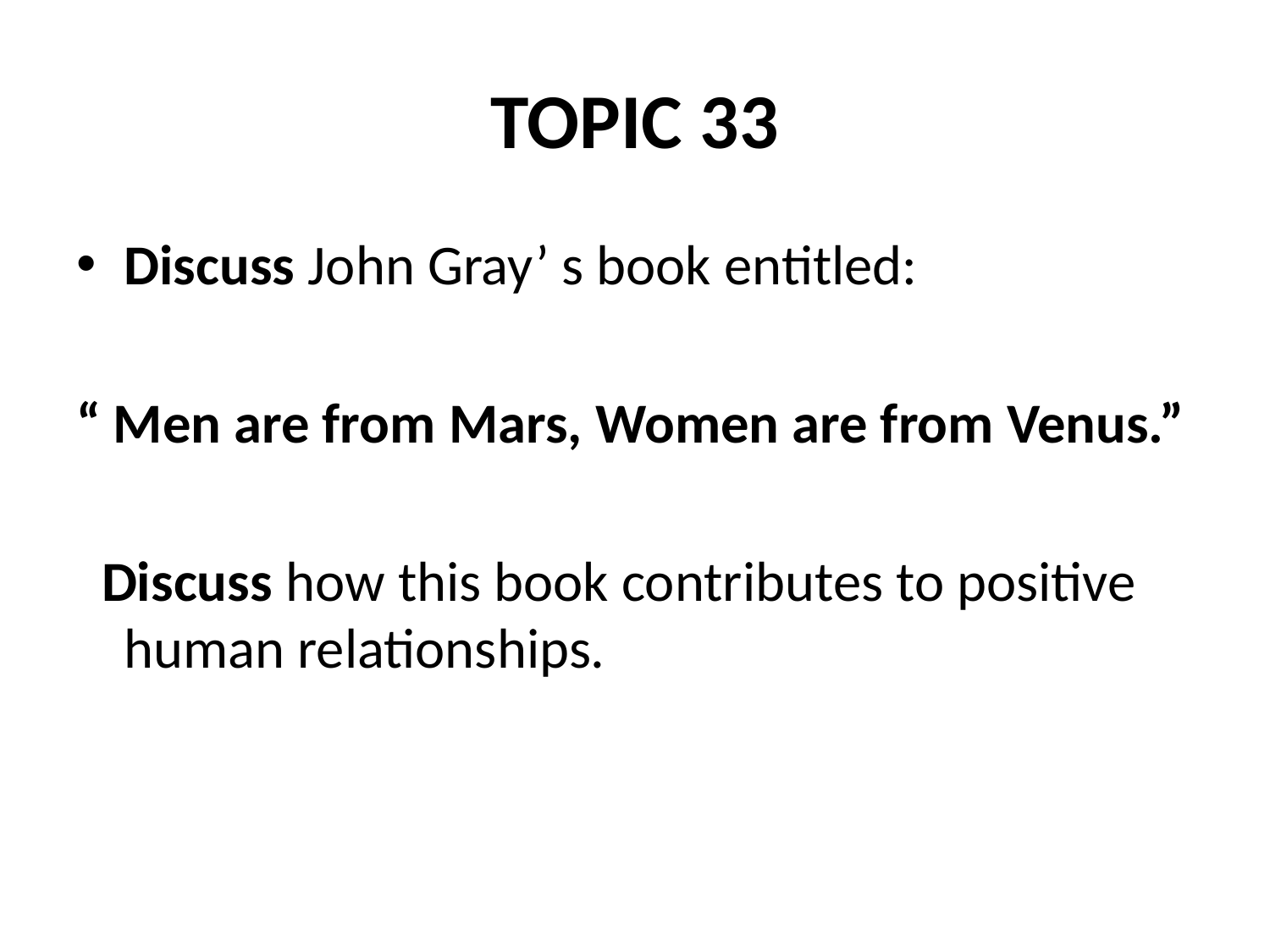

# TOPIC 33
Discuss John Gray’ s book entitled:

“ Men are from Mars, Women are from Venus.”

  Discuss how this book contributes to positive human relationships.